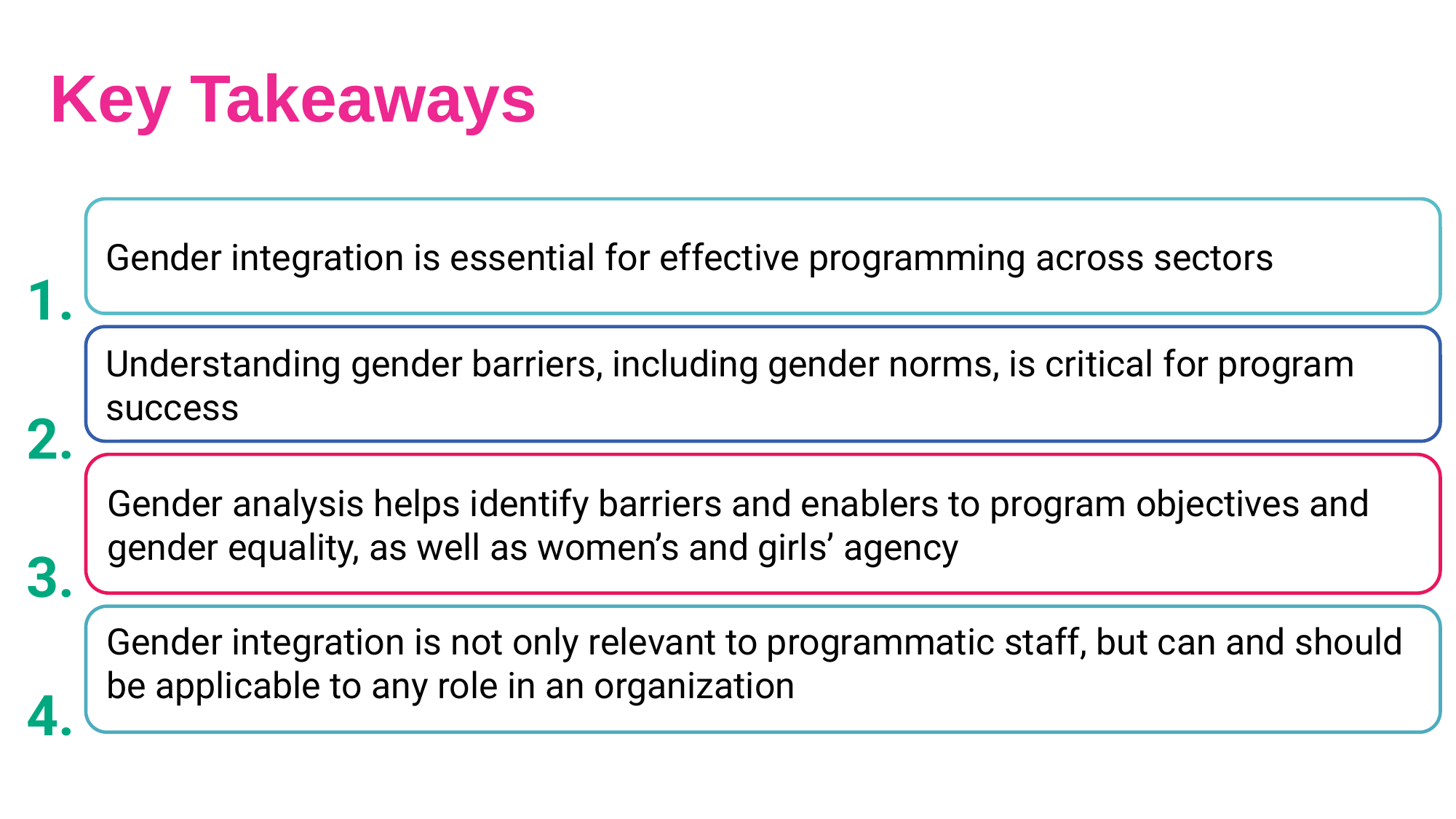

# Key Takeaways
1.
2.
3.
4.
Gender integration is essential for effective programming across sectors
Understanding gender barriers, including gender norms, is critical for program success
Gender analysis helps identify barriers and enablers to program objectives and gender equality, as well as women’s and girls’ agency
Gender integration is not only relevant to programmatic staff, but can and should be applicable to any role in an organization